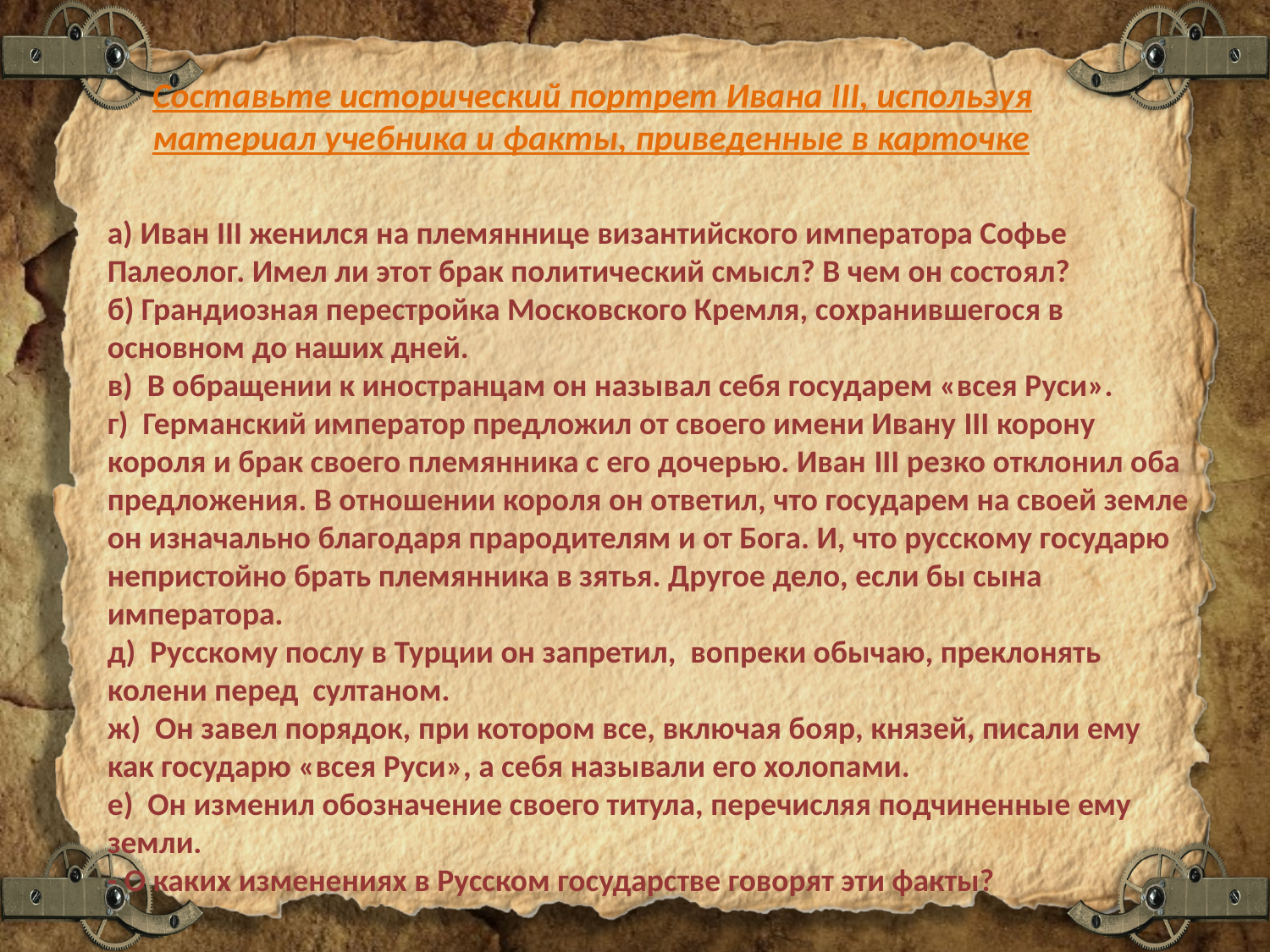

Составьте исторический портрет Ивана III, используя материал учебника и факты, приведенные в карточке
а) Иван III женился на племяннице византийского императора Софье Палеолог. Имел ли этот брак политический смысл? В чем он состоял?
б) Грандиозная перестройка Московского Кремля, сохранившегося в основном до наших дней.
в)  В обращении к иностранцам он называл себя государем «всея Руси».
г)  Германский император предложил от своего имени Ивану III корону короля и брак своего племянника с его дочерью. Иван III резко отклонил оба предложения. В отношении короля он ответил, что государем на своей земле он изначально благодаря прародителям и от Бога. И, что русскому государю непристойно брать племянника в зятья. Другое дело, если бы сына императора.
д)  Русскому послу в Турции он запретил,  вопреки обычаю, преклонять колени перед  султаном.
ж)  Он завел порядок, при котором все, включая бояр, князей, писали ему как государю «всея Руси», а себя называли его холопами.
е)  Он изменил обозначение своего титула, перечисляя подчиненные ему земли.
- О каких изменениях в Русском государстве говорят эти факты?